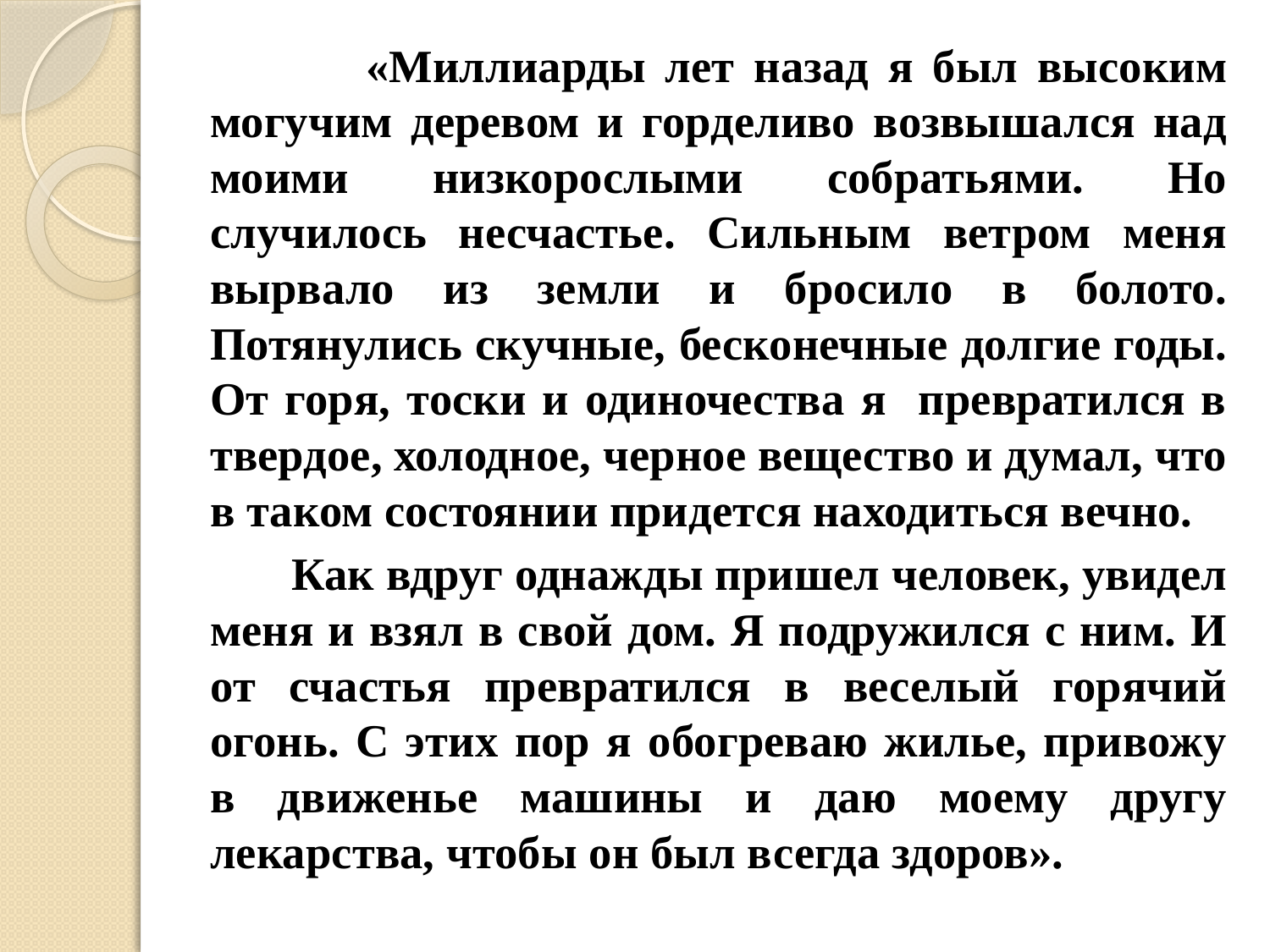

«Миллиарды лет назад я был высоким могучим деревом и горделиво возвышался над моими низкорослыми собратьями. Но случилось несчастье. Сильным ветром меня вырвало из земли и бросило в болото. Потянулись скучные, бесконечные долгие годы. От горя, тоски и одиночества я  превратился в твердое, холодное, черное вещество и думал, что в таком состоянии придется находиться вечно.
          Как вдруг однажды пришел человек, увидел меня и взял в свой дом. Я подружился с ним. И от счастья превратился в веселый горячий огонь. С этих пор я обогреваю жилье, привожу в движенье машины и даю моему другу лекарства, чтобы он был всегда здоров».